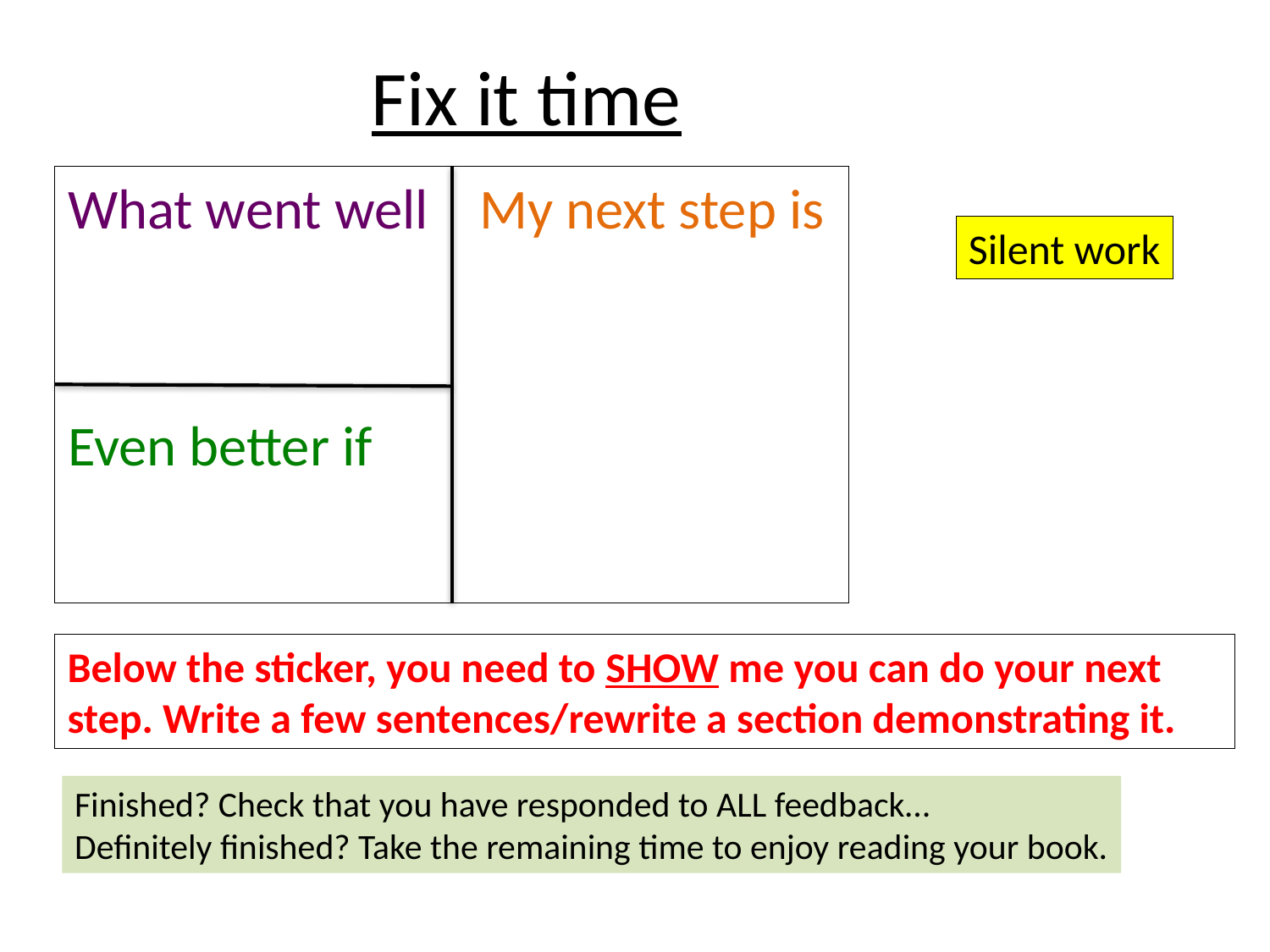

# Fix it time
What went well    My next step is

Even better if
Silent work
Below the sticker, you need to SHOW me you can do your next step. Write a few sentences/rewrite a section demonstrating it.
Finished? Check that you have responded to ALL feedback…
Definitely finished? Take the remaining time to enjoy reading your book.